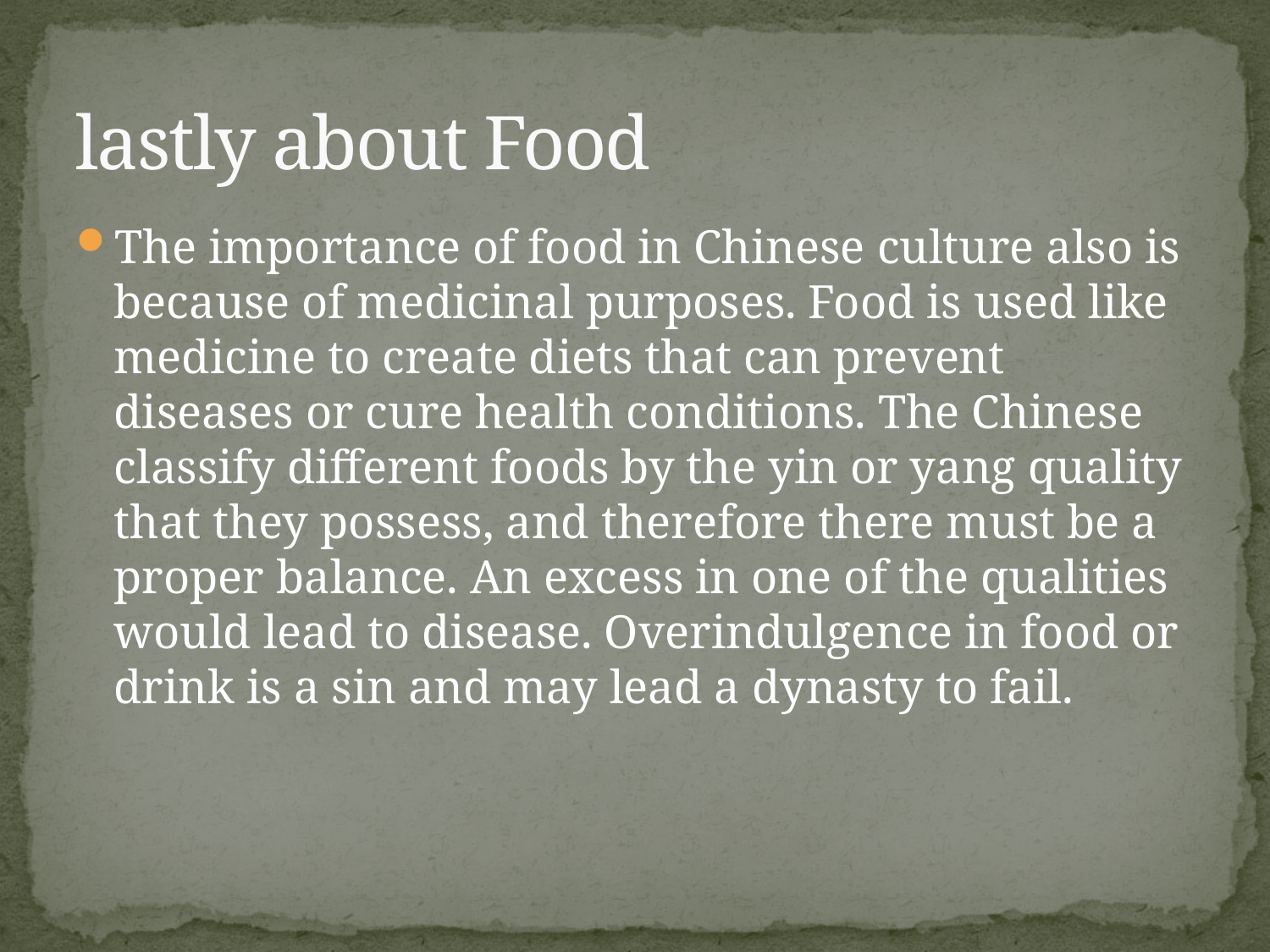

# lastly about Food
The importance of food in Chinese culture also is because of medicinal purposes. Food is used like medicine to create diets that can prevent diseases or cure health conditions. The Chinese classify different foods by the yin or yang quality that they possess, and therefore there must be a proper balance. An excess in one of the qualities would lead to disease. Overindulgence in food or drink is a sin and may lead a dynasty to fail.